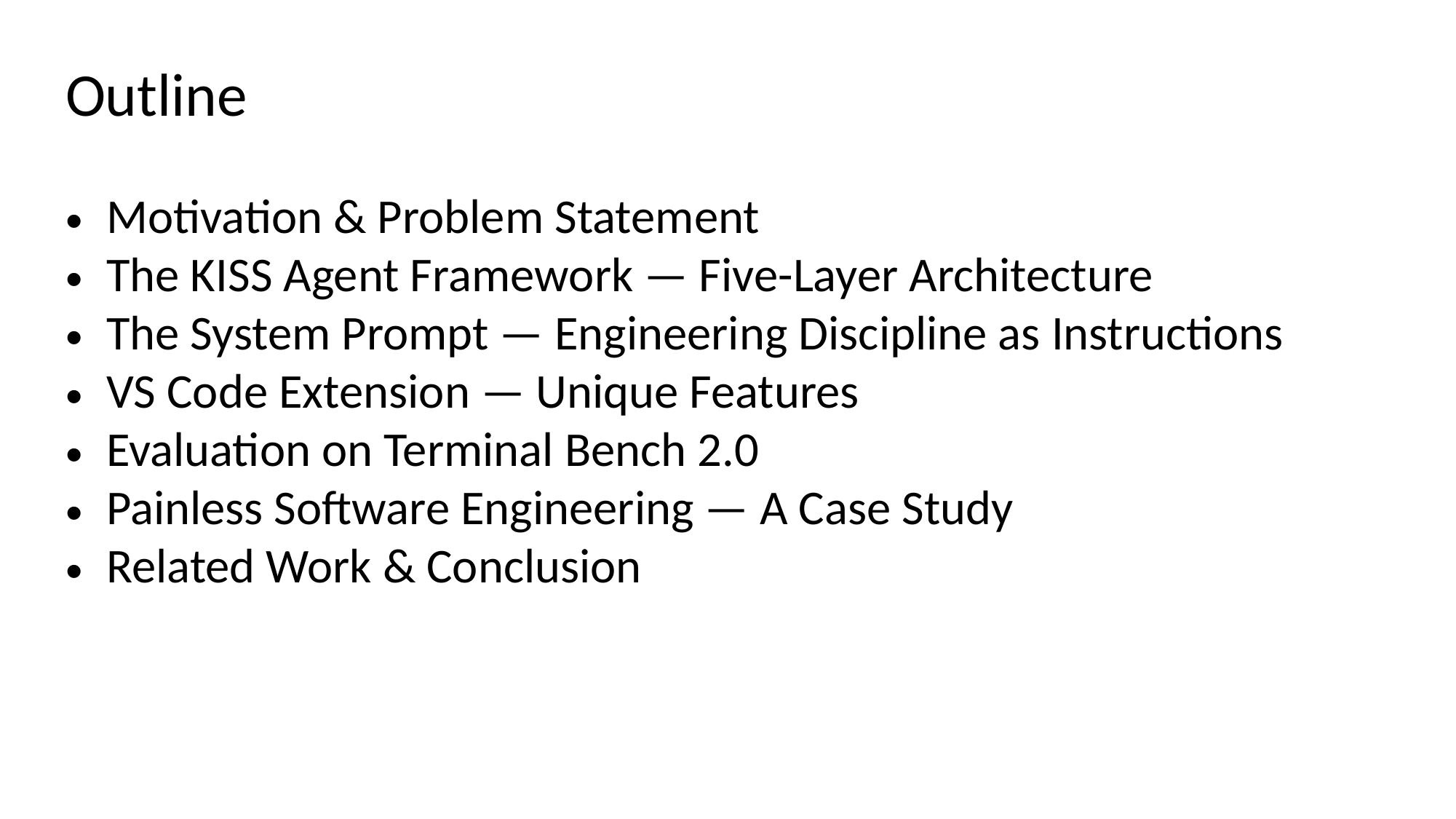

# Outline
Motivation & Problem Statement
The KISS Agent Framework — Five-Layer Architecture
The System Prompt — Engineering Discipline as Instructions
VS Code Extension — Unique Features
Evaluation on Terminal Bench 2.0
Painless Software Engineering — A Case Study
Related Work & Conclusion